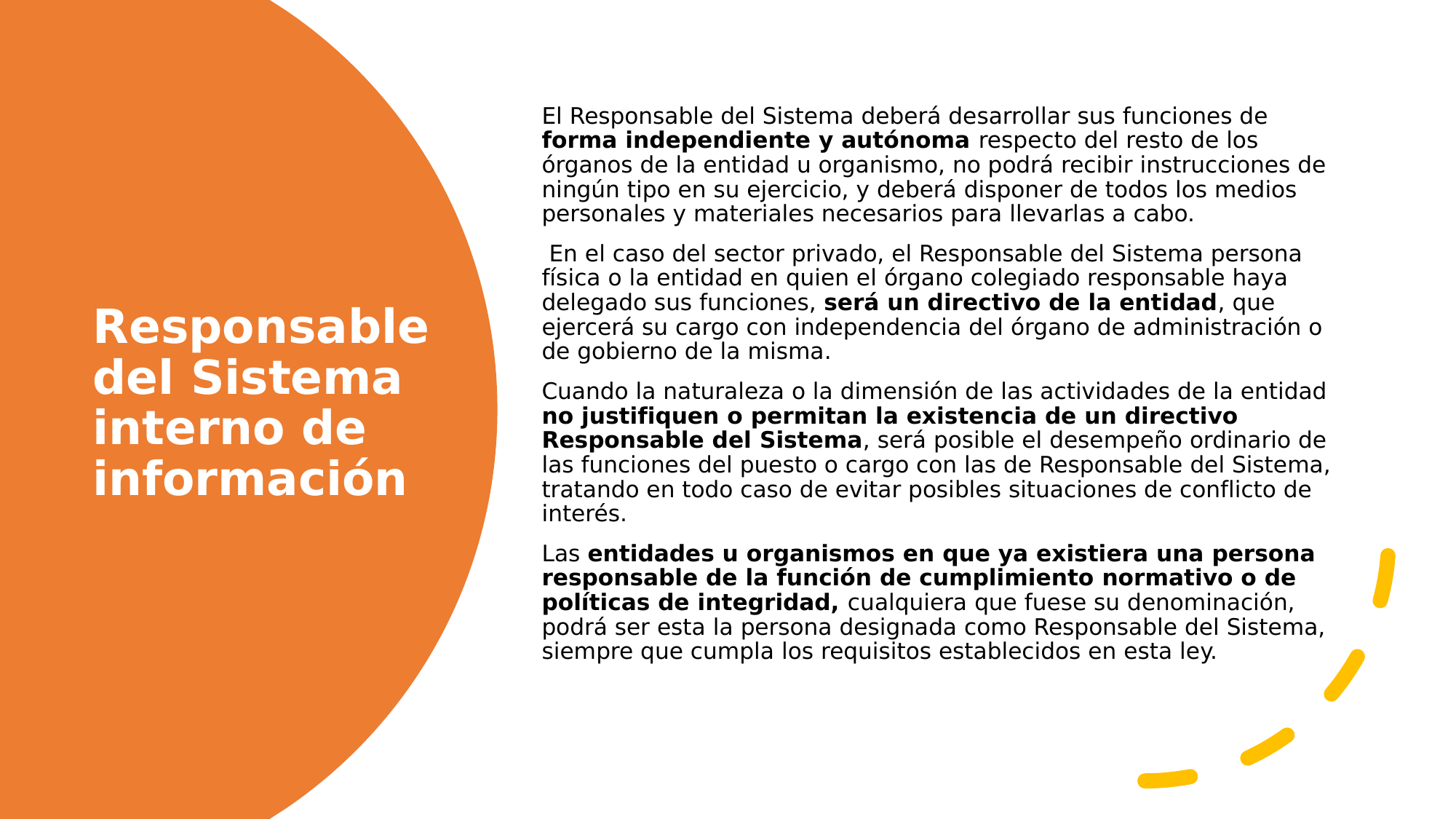

El Responsable del Sistema deberá desarrollar sus funciones de forma independiente y autónoma respecto del resto de los órganos de la entidad u organismo, no podrá recibir instrucciones de ningún tipo en su ejercicio, y deberá disponer de todos los medios personales y materiales necesarios para llevarlas a cabo.
 En el caso del sector privado, el Responsable del Sistema persona física o la entidad en quien el órgano colegiado responsable haya delegado sus funciones, será un directivo de la entidad, que ejercerá su cargo con independencia del órgano de administración o de gobierno de la misma.
Cuando la naturaleza o la dimensión de las actividades de la entidad no justifiquen o permitan la existencia de un directivo Responsable del Sistema, será posible el desempeño ordinario de las funciones del puesto o cargo con las de Responsable del Sistema, tratando en todo caso de evitar posibles situaciones de conflicto de interés.
Las entidades u organismos en que ya existiera una persona responsable de la función de cumplimiento normativo o de políticas de integridad, cualquiera que fuese su denominación, podrá ser esta la persona designada como Responsable del Sistema, siempre que cumpla los requisitos establecidos en esta ley.

# Responsable del Sistema interno de información